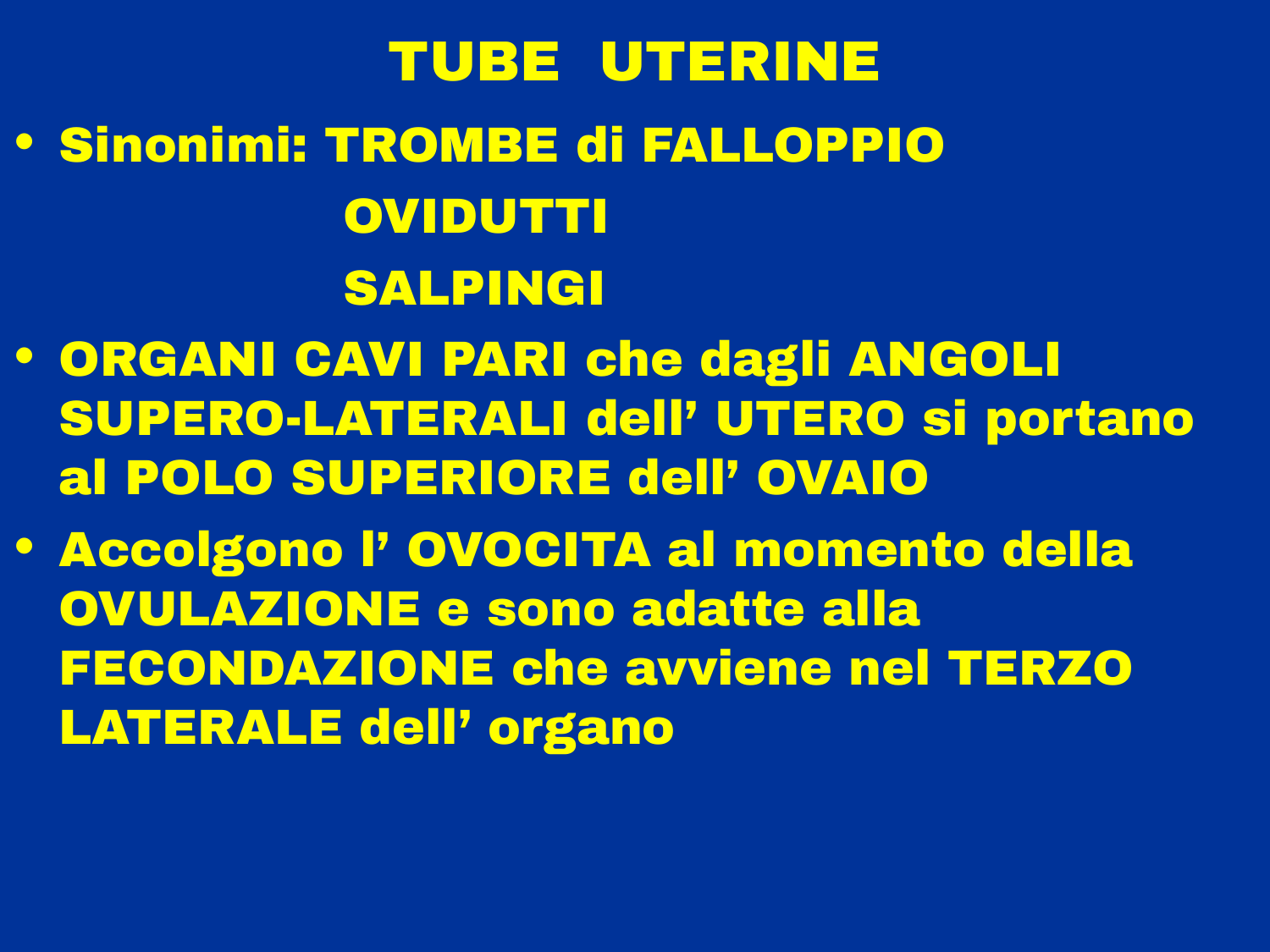

# TUBE  UTERINE
Sinonimi: TROMBE di FALLOPPIO
                    OVIDUTTI
                    SALPINGI
ORGANI CAVI PARI che dagli ANGOLI SUPERO-LATERALI dell’ UTERO si portano al POLO SUPERIORE dell’ OVAIO
Accolgono l’ OVOCITA al momento della OVULAZIONE e sono adatte alla FECONDAZIONE che avviene nel TERZO LATERALE dell’ organo